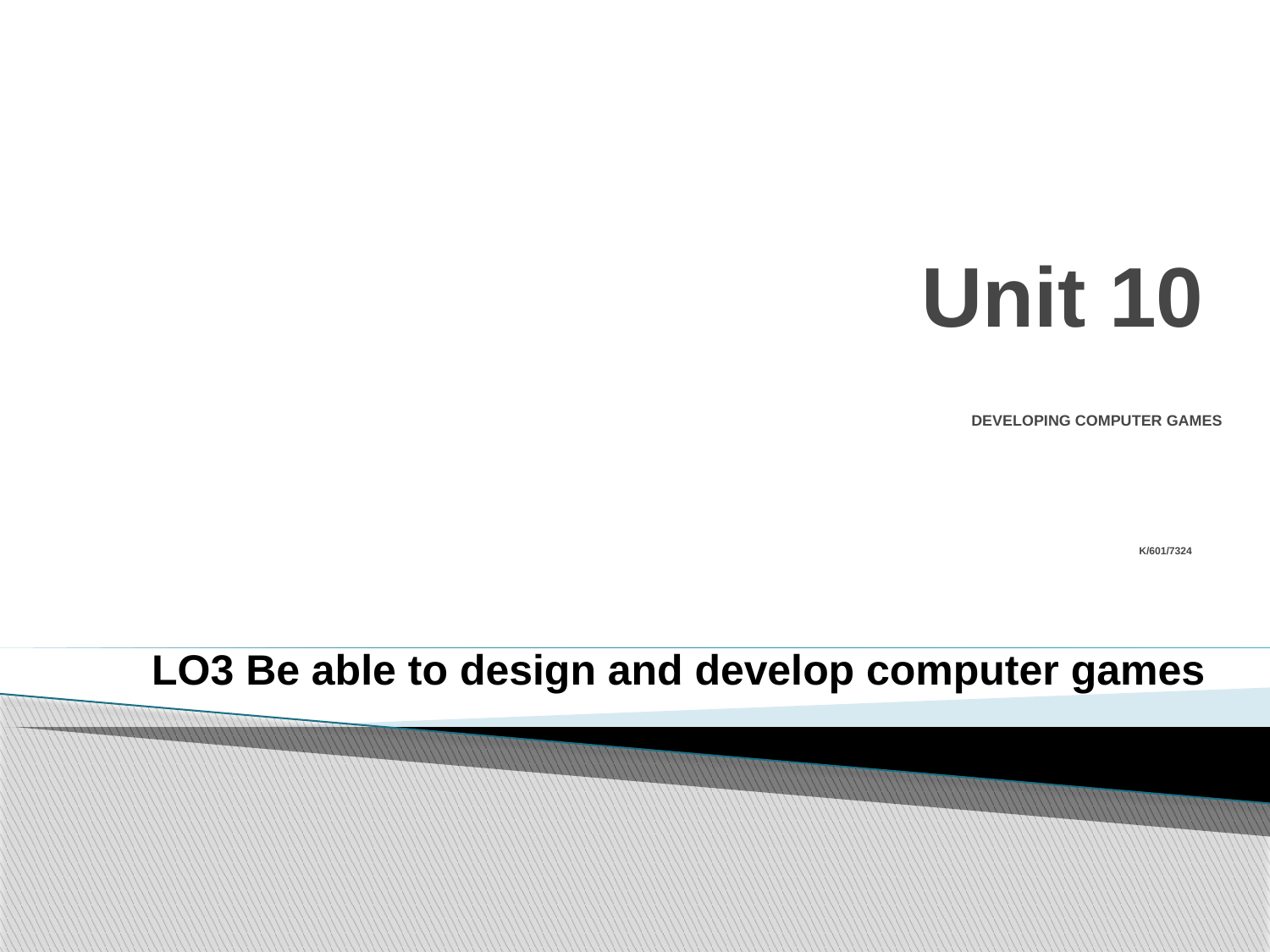

# Unit 10

DEVELOPING COMPUTER GAMES
K/601/7324

LO3 Be able to design and develop computer games